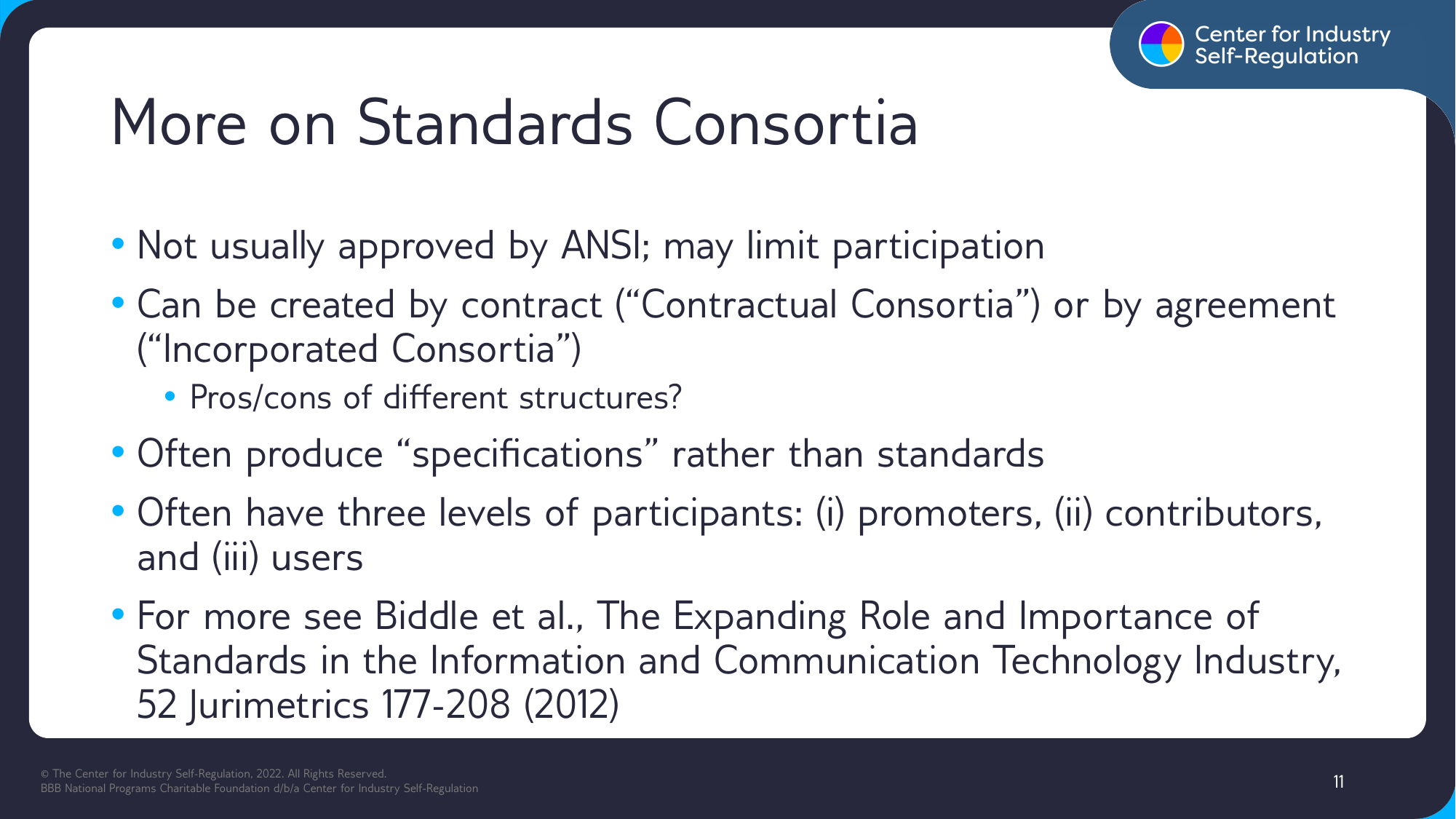

# More on Standards Consortia
Not usually approved by ANSI; may limit participation​
Can be created by contract (“Contractual Consortia”) or by agreement (“Incorporated Consortia”)​
Pros/cons of different structures?​
Often produce “specifications” rather than standards​
Often have three levels of participants: (i) promoters, (ii) contributors, and (iii) users​
For more see Biddle et al., The Expanding Role and Importance of Standards in the Information and Communication Technology Industry, 52 Jurimetrics 177-208 (2012)​
11